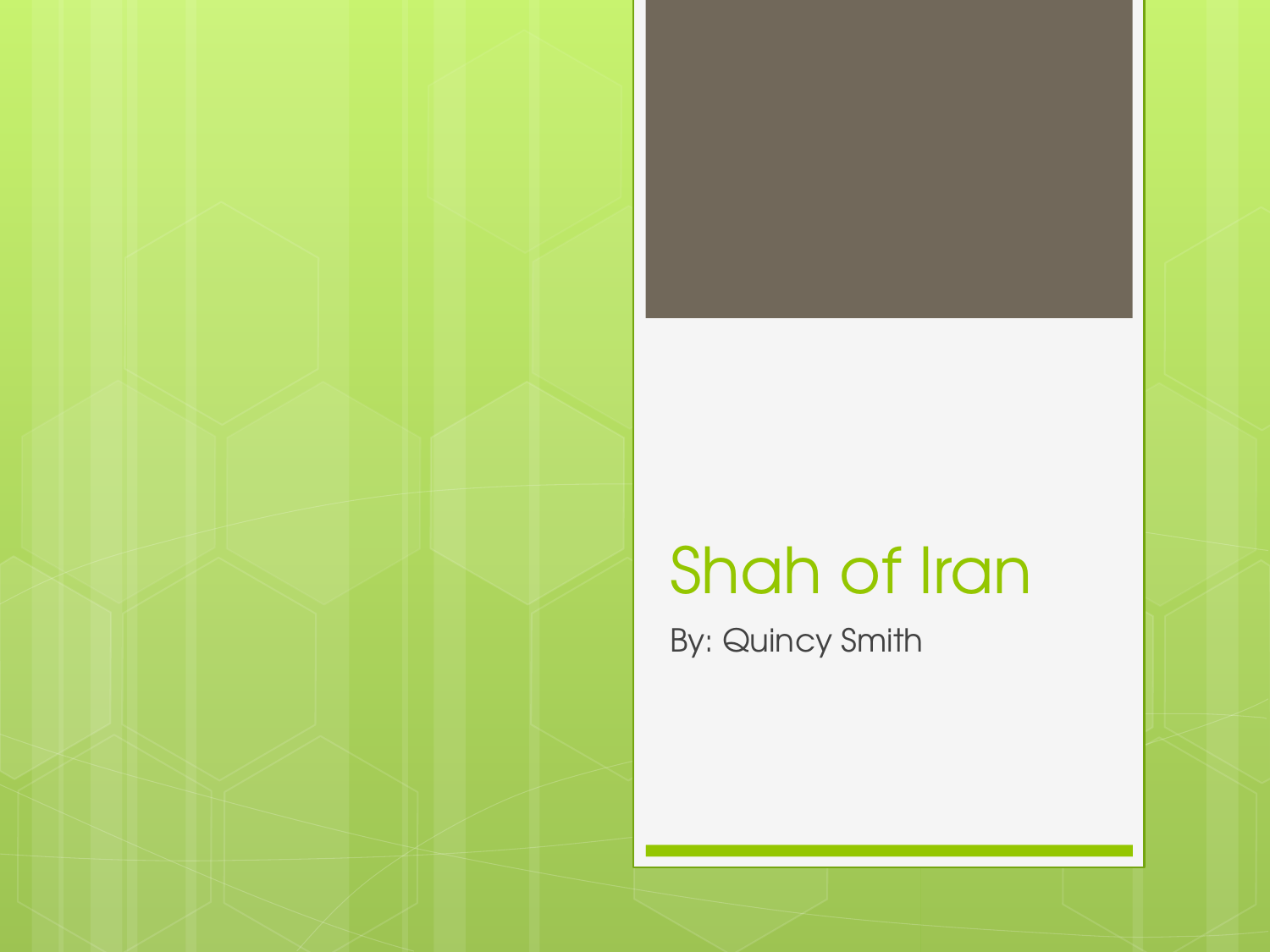

# Shah of Iran
By: Quincy Smith